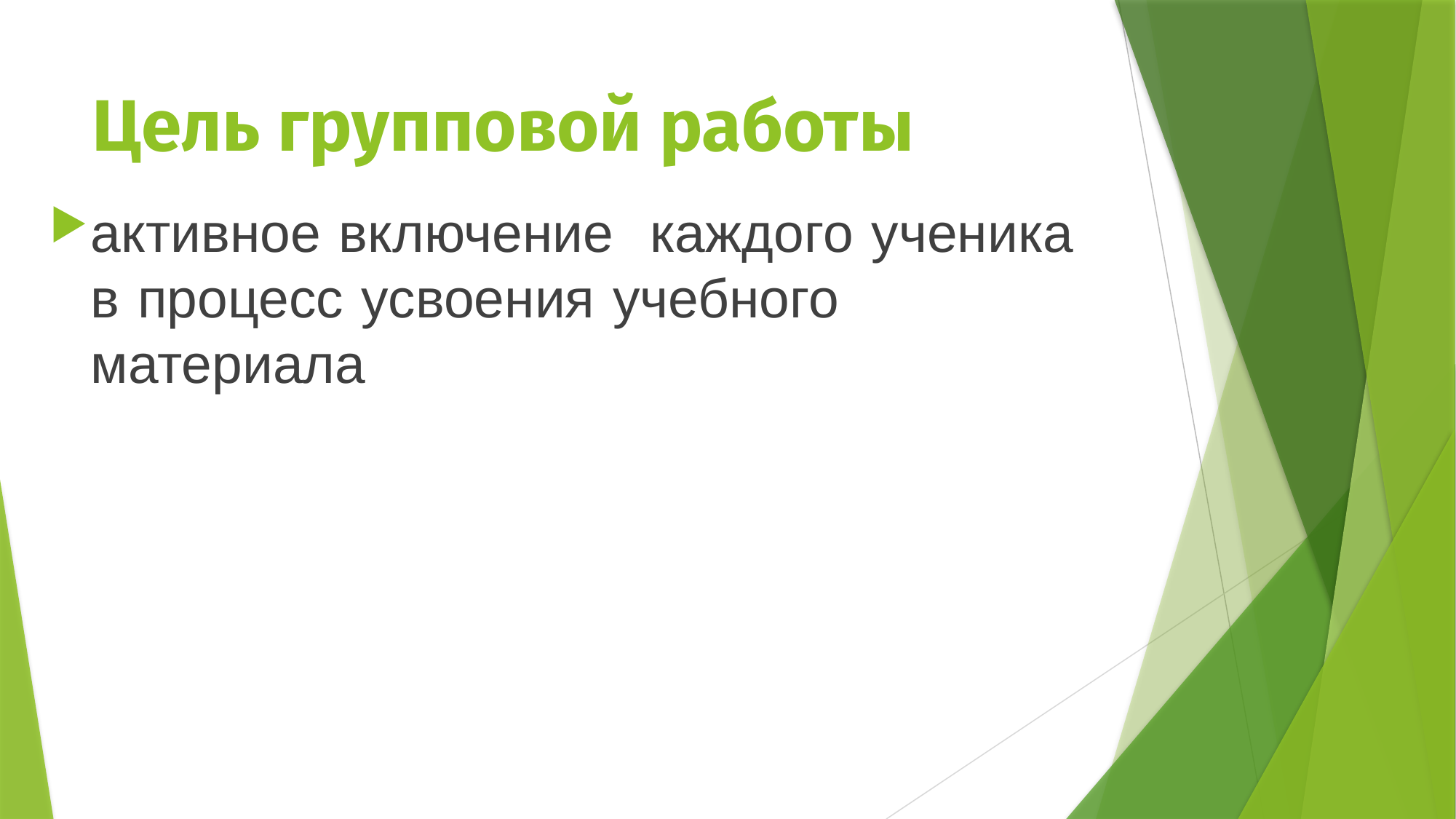

# Цель групповой работы
активное включение  каждого ученика в процесс усвоения учебного материала